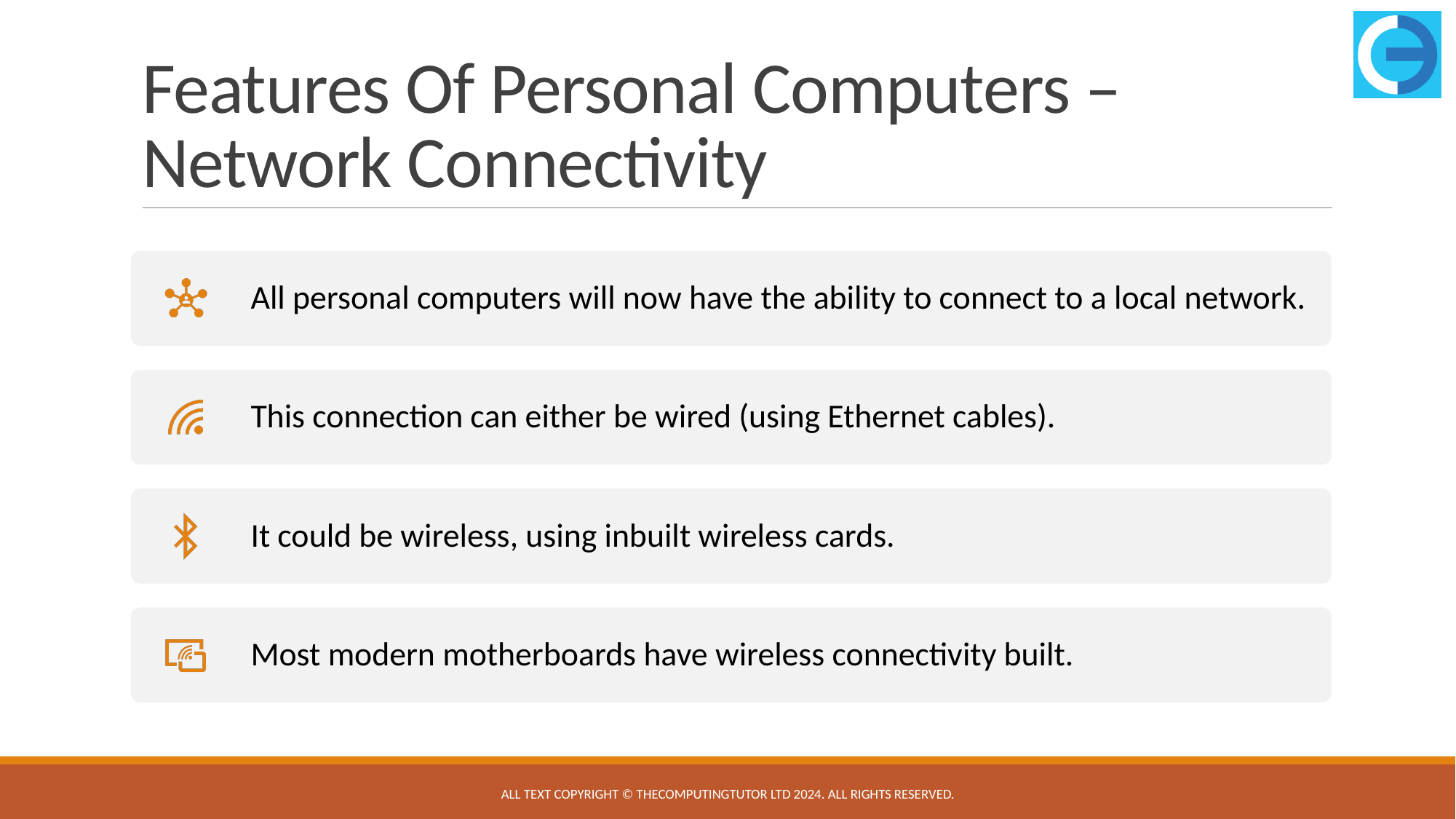

# Features Of Personal Computers – Network Connectivity
All personal computers will now have the ability to connect to a local network.
This connection can either be wired (using Ethernet cables).
It could be wireless, using inbuilt wireless cards.
Most modern motherboards have wireless connectivity built.
All text copyright © TheComputingTutor Ltd 2024. All rights Reserved.